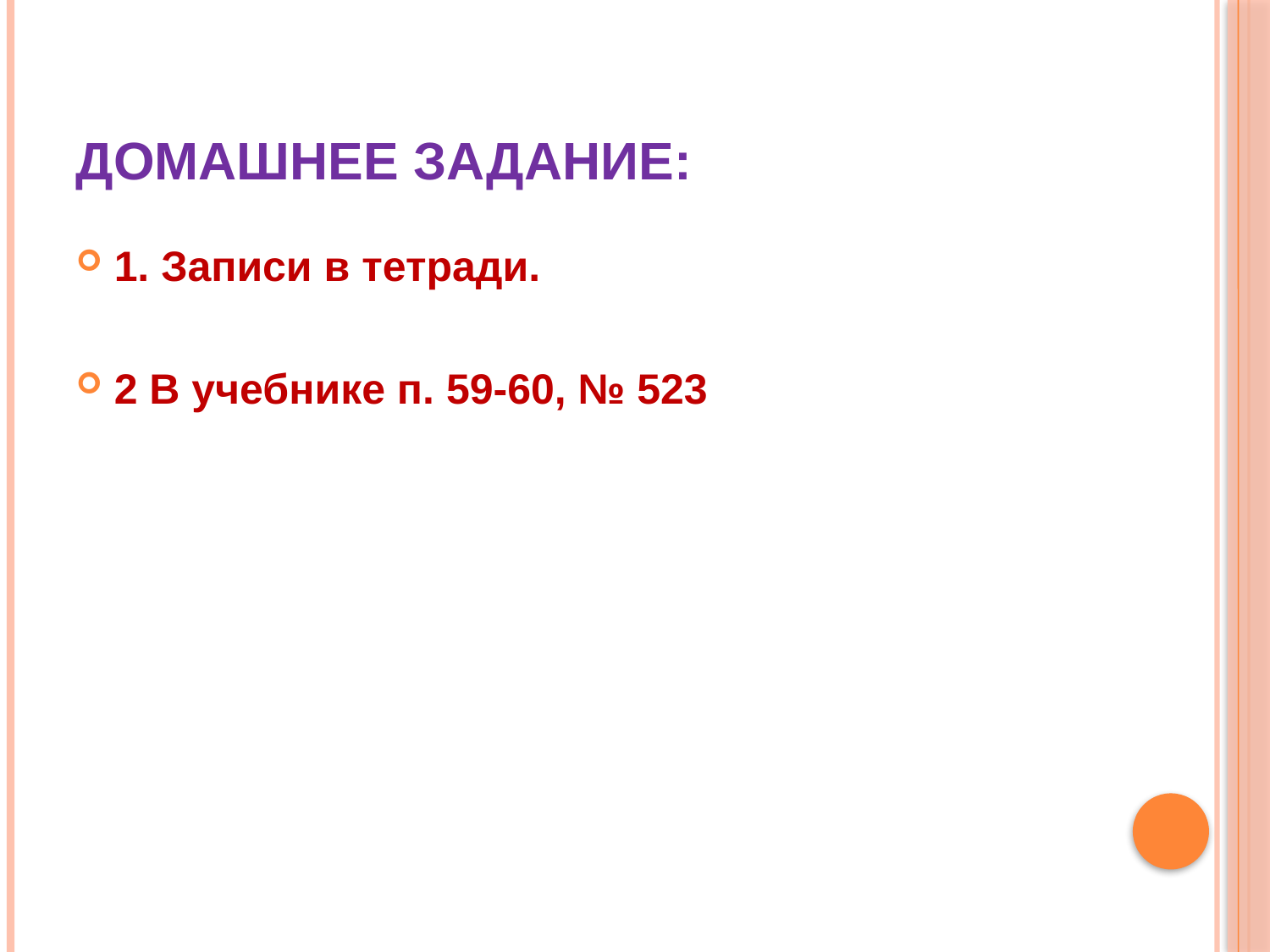

# Домашнее задание:
1. Записи в тетради.

2 В учебнике п. 59-60, № 523